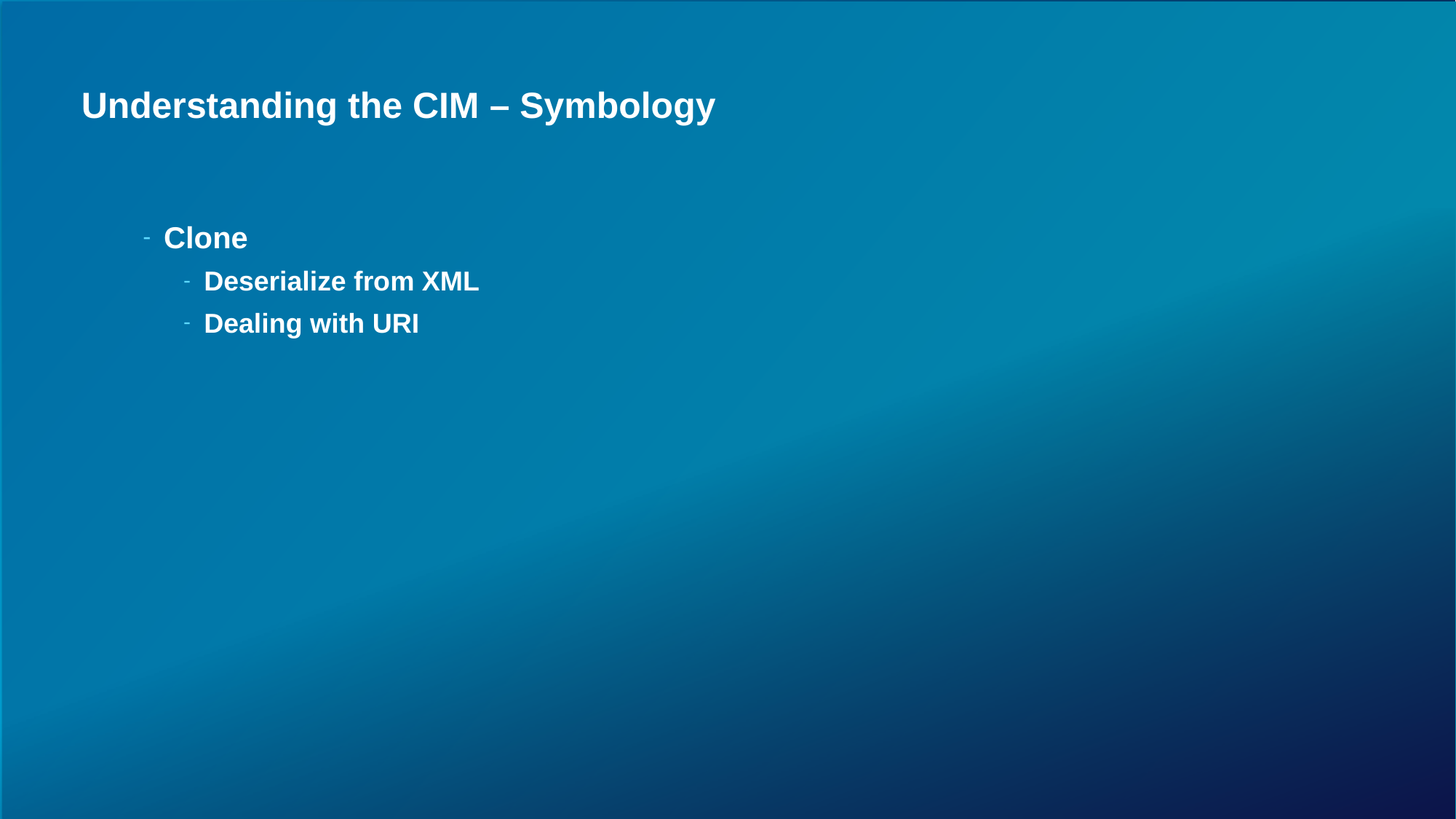

# Understanding the CIM – Symbology

Clone
Deserialize from XML
Dealing with URI